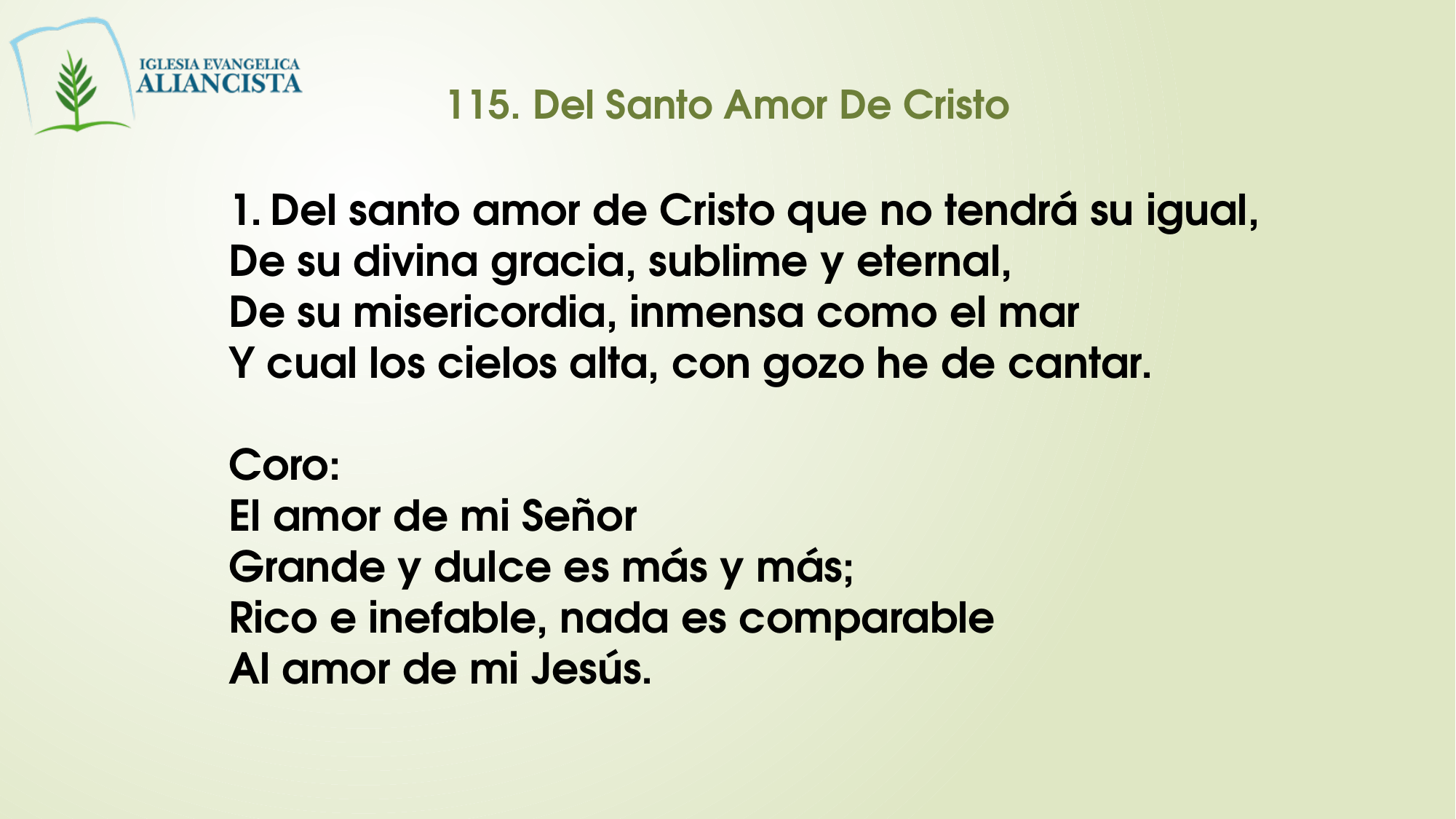

115. Del Santo Amor De Cristo
1. Del santo amor de Cristo que no tendrá su igual,
De su divina gracia, sublime y eternal,
De su misericordia, inmensa como el mar
Y cual los cielos alta, con gozo he de cantar.

Coro:
El amor de mi Señor
Grande y dulce es más y más;
Rico e inefable, nada es comparable
Al amor de mi Jesús.